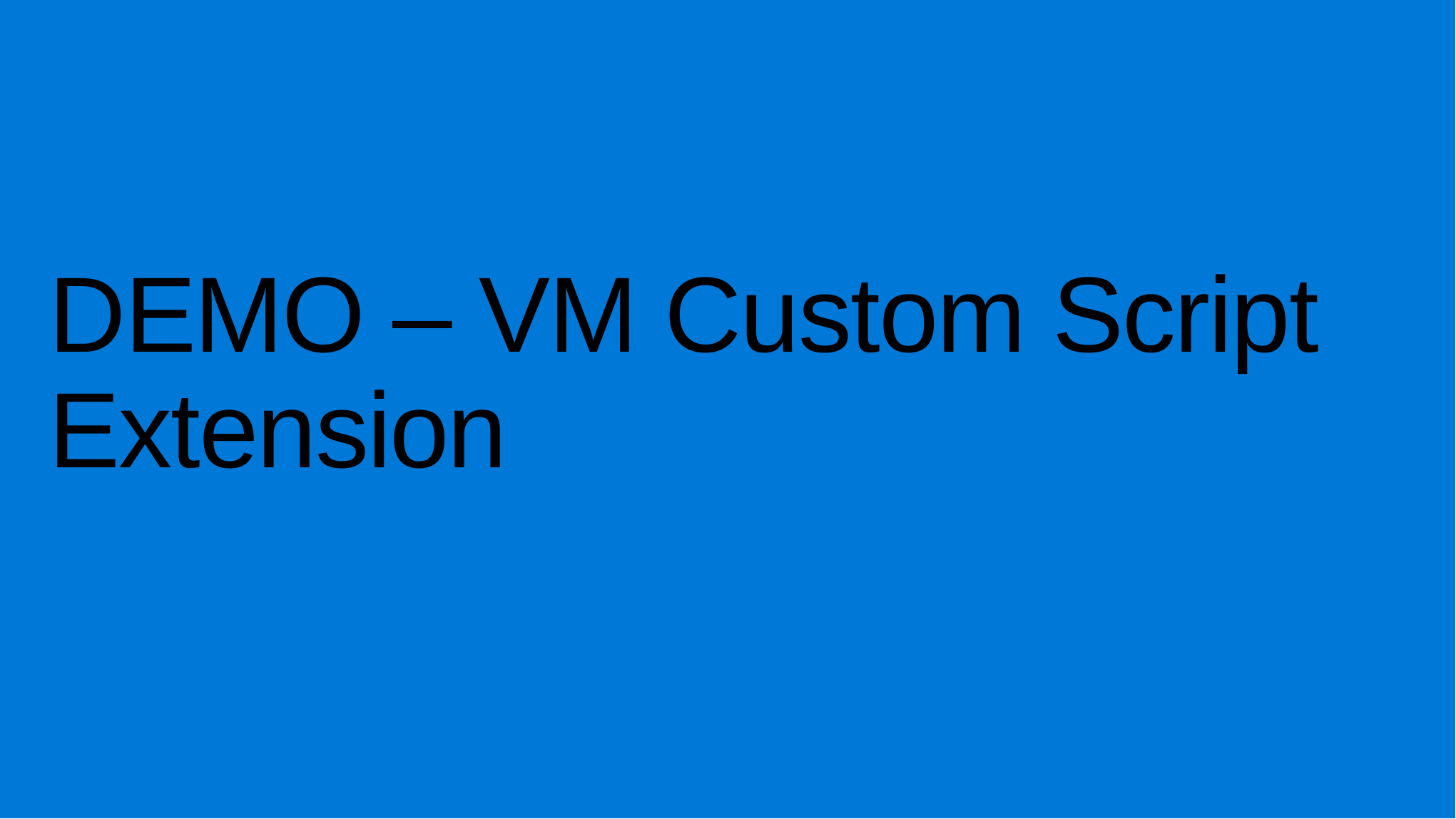

# DEMO – VM Custom Script Extension